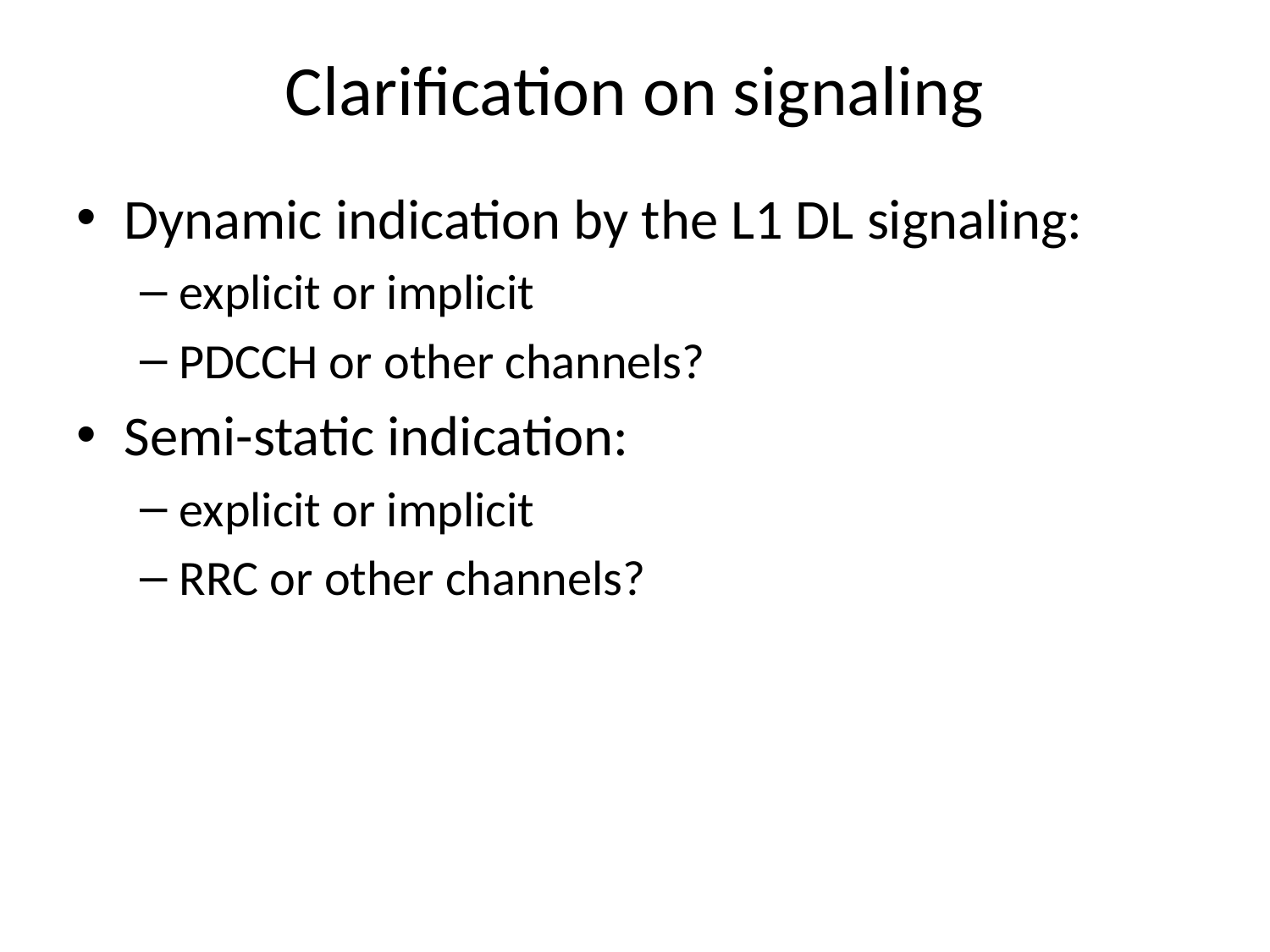

# Clarification on signaling
Dynamic indication by the L1 DL signaling:
explicit or implicit
PDCCH or other channels?
Semi-static indication:
explicit or implicit
RRC or other channels?